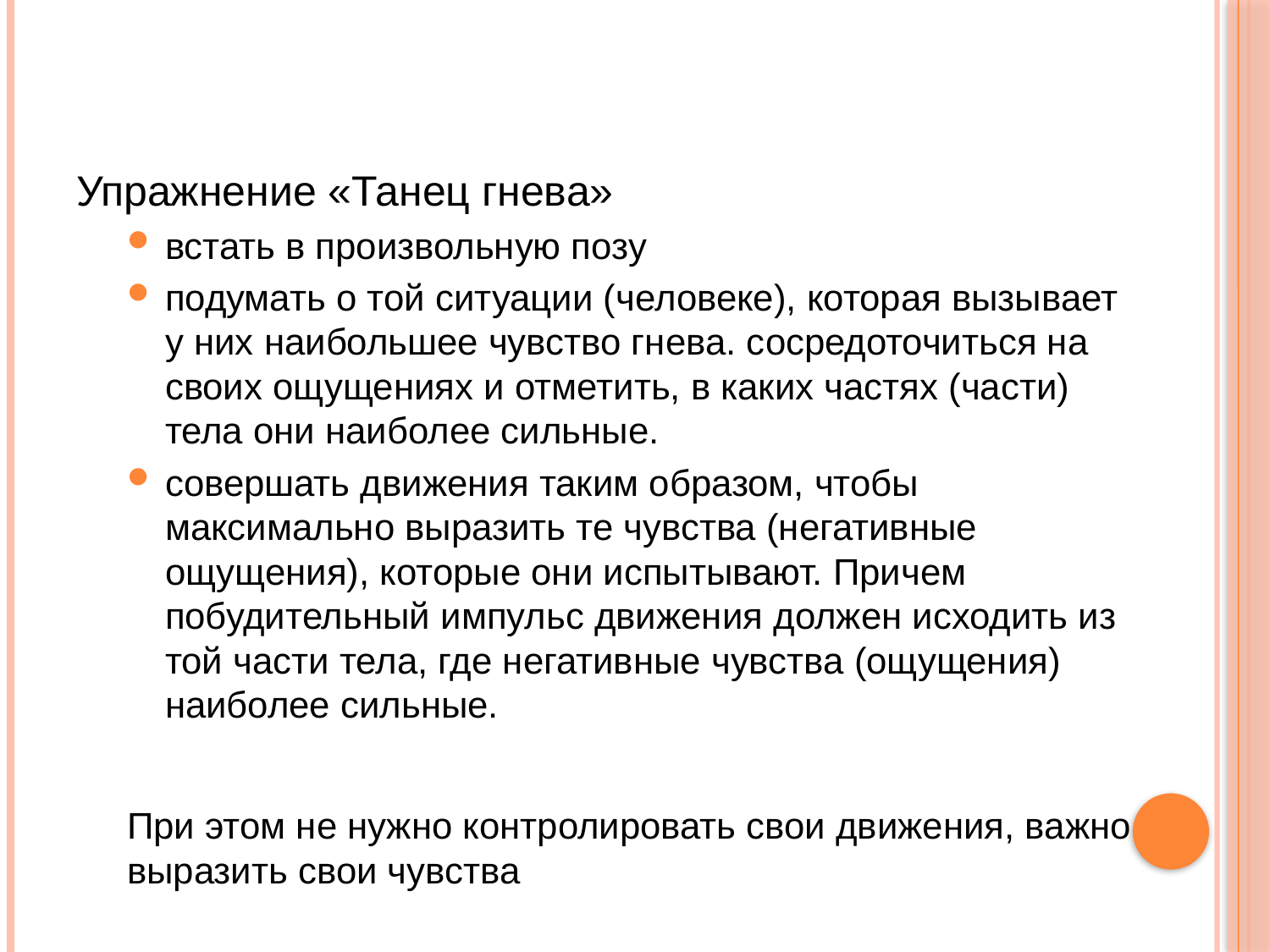

Упражнение «Танец гнева»
встать в произвольную позу
подумать о той ситуации (человеке), которая вызывает у них наибольшее чувство гнева. сосредоточиться на своих ощущениях и отметить, в каких частях (части) тела они наиболее сильные.
совершать движения таким образом, чтобы максимально выразить те чувства (негативные ощущения), которые они испытывают. Причем побудительный импульс движения должен исходить из той части тела, где негативные чувства (ощущения) наиболее сильные.

При этом не нужно контролировать свои движения, важно выразить свои чувства